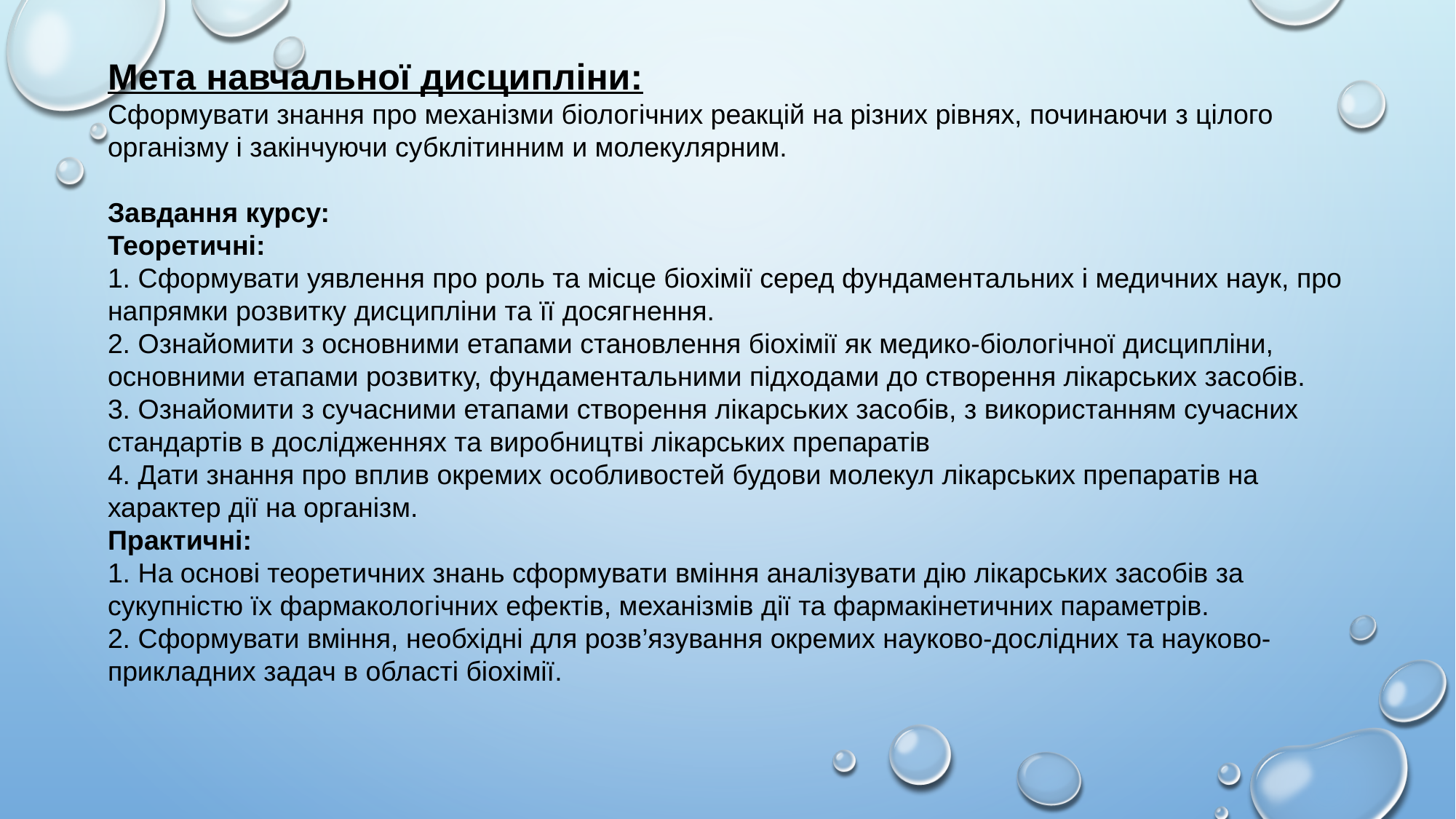

Мета навчальної дисципліни:
Сформувати знання про механізми біологічних реакцій на різних рівнях, починаючи з цілого організму і закінчуючи субклітинним и молекулярним.

Завдання курсу:
Теоретичні:
1. Сформувати уявлення про роль та місце біохімії серед фундаментальних і медичних наук, про напрямки розвитку дисципліни та її досягнення.
2. Ознайомити з основними етапами становлення біохімії як медико-біологічної дисципліни, основними етапами розвитку, фундаментальними підходами до створення лікарських засобів.
3. Ознайомити з сучасними етапами створення лікарських засобів, з використанням сучасних стандартів в дослідженнях та виробництві лікарських препаратів
4. Дати знання про вплив окремих особливостей будови молекул лікарських препаратів на характер дії на організм.
Практичні:
1. На основі теоретичних знань сформувати вміння аналізувати дію лікарських засобів за сукупністю їх фармакологічних ефектів, механізмів дії та фармакінетичних параметрів.
2. Сформувати вміння, необхідні для розв’язування окремих науково-дослідних та науково-прикладних задач в області біохімії.